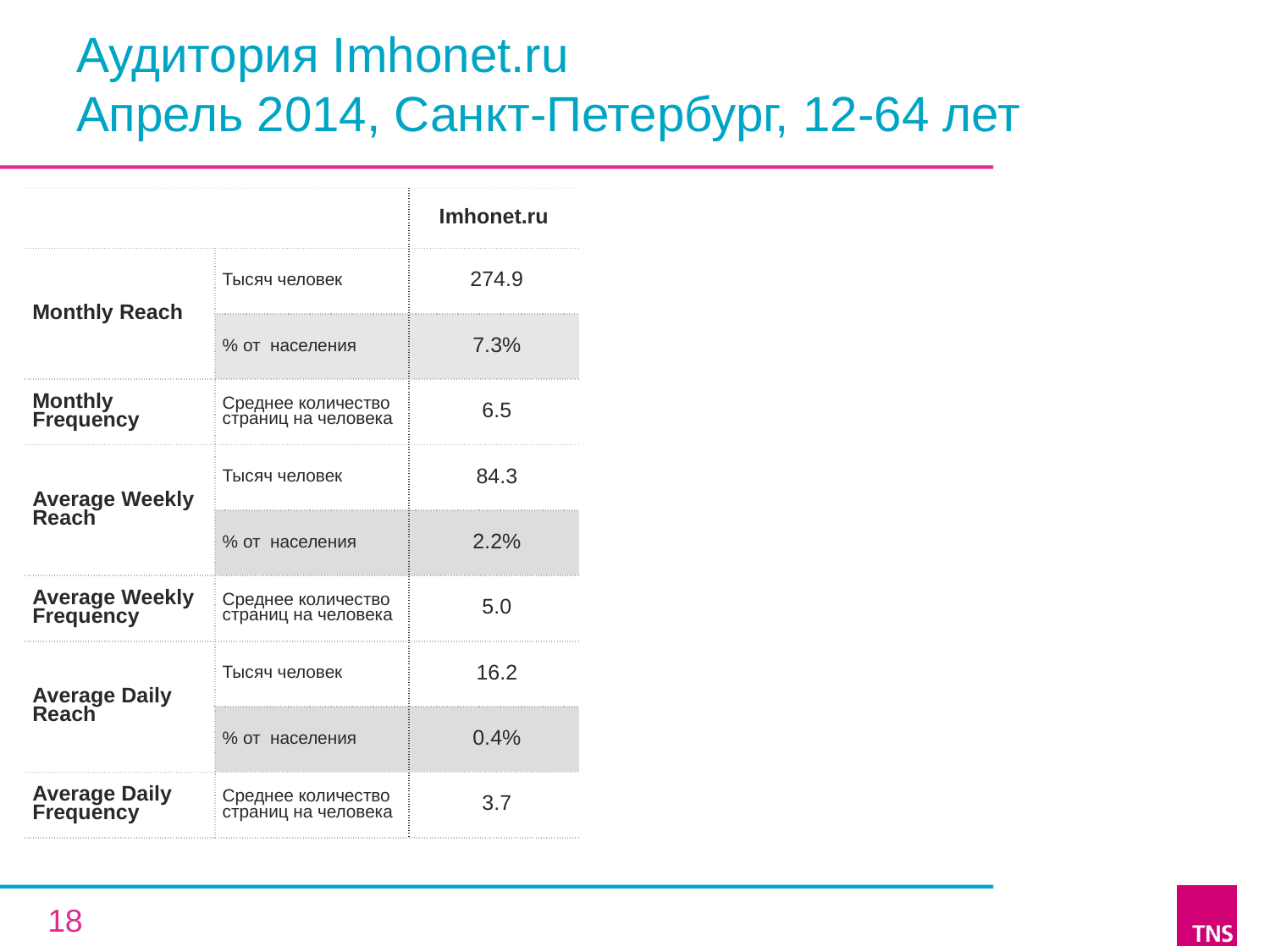

# Аудитория Imhonet.ru Апрель 2014, Санкт-Петербург, 12-64 лет
|  |  | Imhonet.ru |
| --- | --- | --- |
| Monthly Reach | Тысяч человек | 274.9 |
|  | % от населения | 7.3% |
| Monthly Frequency | Среднее количество страниц на человека | 6.5 |
| Average Weekly Reach | Тысяч человек | 84.3 |
|  | % от населения | 2.2% |
| Average Weekly Frequency | Среднее количество страниц на человека | 5.0 |
| Average Daily Reach | Тысяч человек | 16.2 |
|  | % от населения | 0.4% |
| Average Daily Frequency | Среднее количество страниц на человека | 3.7 |

18